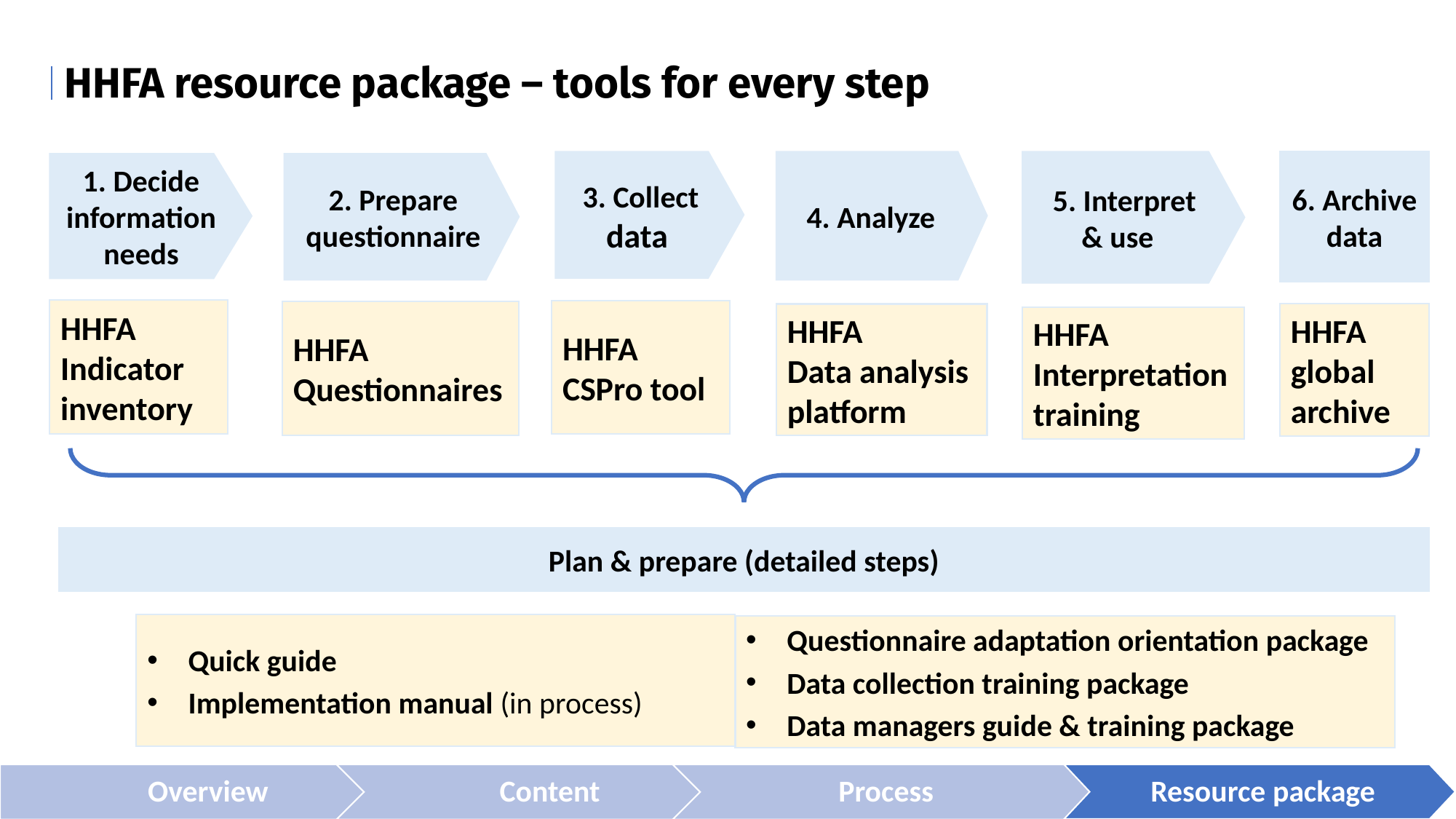

HHFA resource package – tools for every step
3. Collect data
HHFA
CSPro tool
4. Analyze
HHFA
Data analysis platform
5. Interpret
       & use
HHFA
Interpretation
training

6. Archive
data
1. Decide information needs
HHFA
Indicator inventory
2. Prepare questionnaire
HHFA Questionnaires
HHFA
global archive
Plan & prepare (detailed steps)

Quick guide
Implementation manual (in process)

Questionnaire adaptation orientation package
Data collection training package
Data managers guide & training package

Overview
Resource package
Intro. to questionnaire adaptation

Overview
Content
Process
Resource package